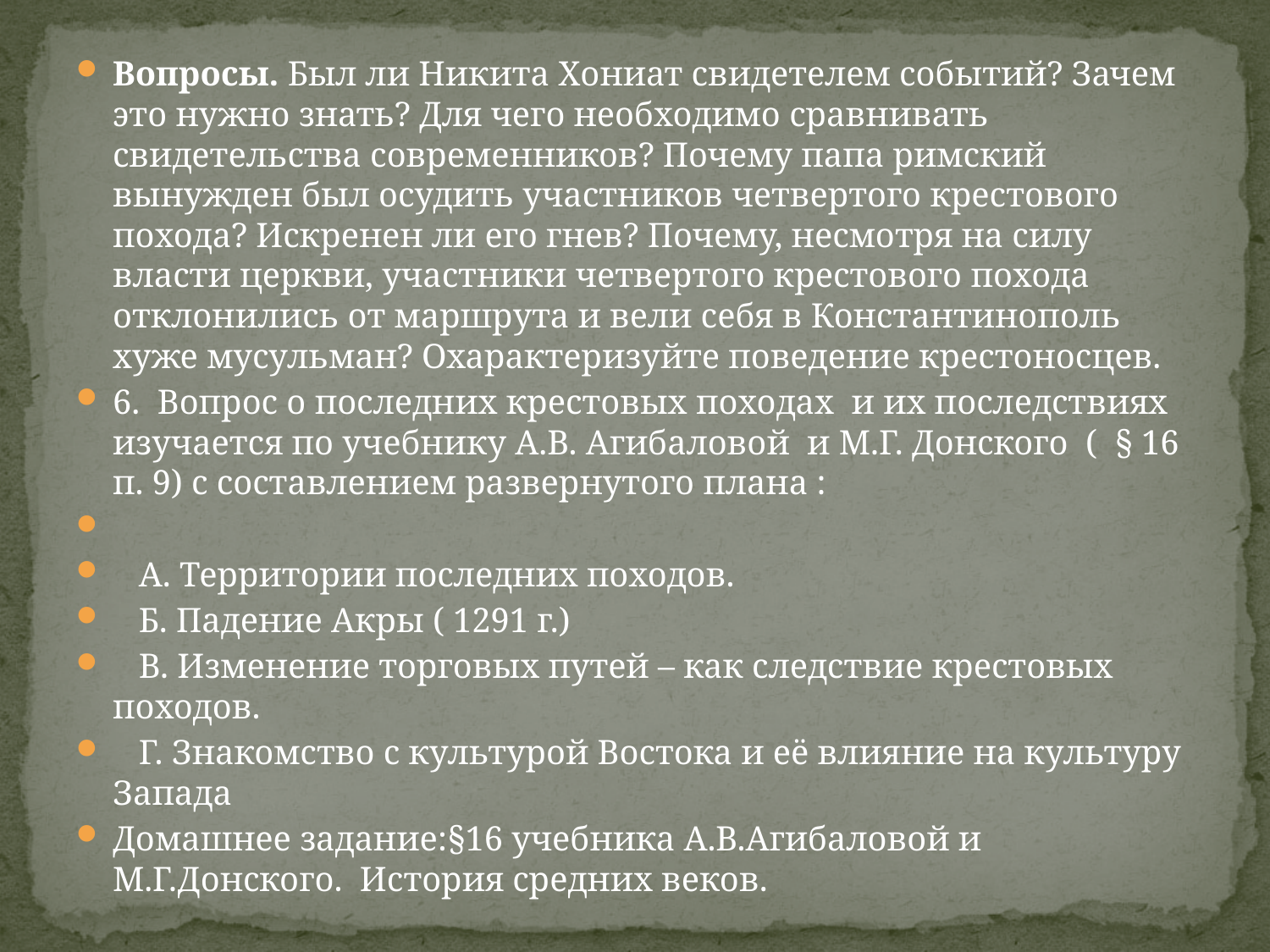

Вопросы. Был ли Никита Хониат свидетелем событий? Зачем это нужно знать? Для чего необходимо сравнивать свидетельства современников? Почему папа римский вынужден был осудить участников четвертого крестового похода? Искренен ли его гнев? Почему, несмотря на силу власти церкви, участники четвертого крестового похода отклонились от маршрута и вели себя в Константинополь хуже мусульман? Охарактеризуйте поведение крестоносцев.
6.  Вопрос о последних крестовых походах  и их последствиях изучается по учебнику А.В. Агибаловой  и М.Г. Донского  (  § 16 п. 9) с составлением развернутого плана :

   А. Территории последних походов.
   Б. Падение Акры ( 1291 г.)
   В. Изменение торговых путей – как следствие крестовых походов.
   Г. Знакомство с культурой Востока и её влияние на культуру Запада
Домашнее задание:§16 учебника А.В.Агибаловой и М.Г.Донского.  История средних веков.